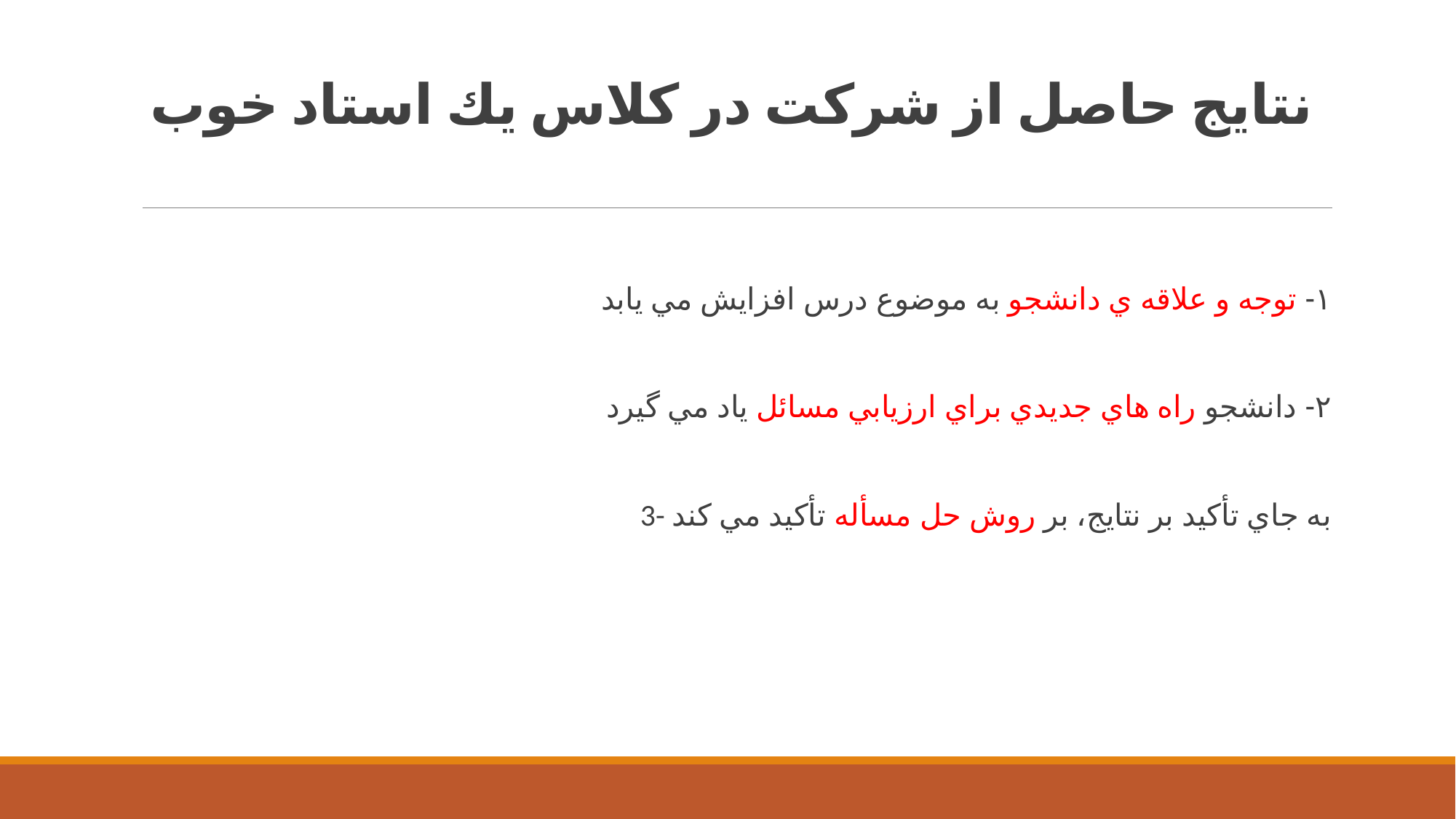

# نتايج حاصل از شركت در كلاس يك استاد خوب

١- توجه و علاقه ي دانشجو به موضوع درس افزايش مي يابد

٢- دانشجو راه هاي جديدي براي ارزيابي مسائل ياد مي گيرد

3- به جاي تأكيد بر نتايج، بر روش حل مسأله تأكيد مي كند